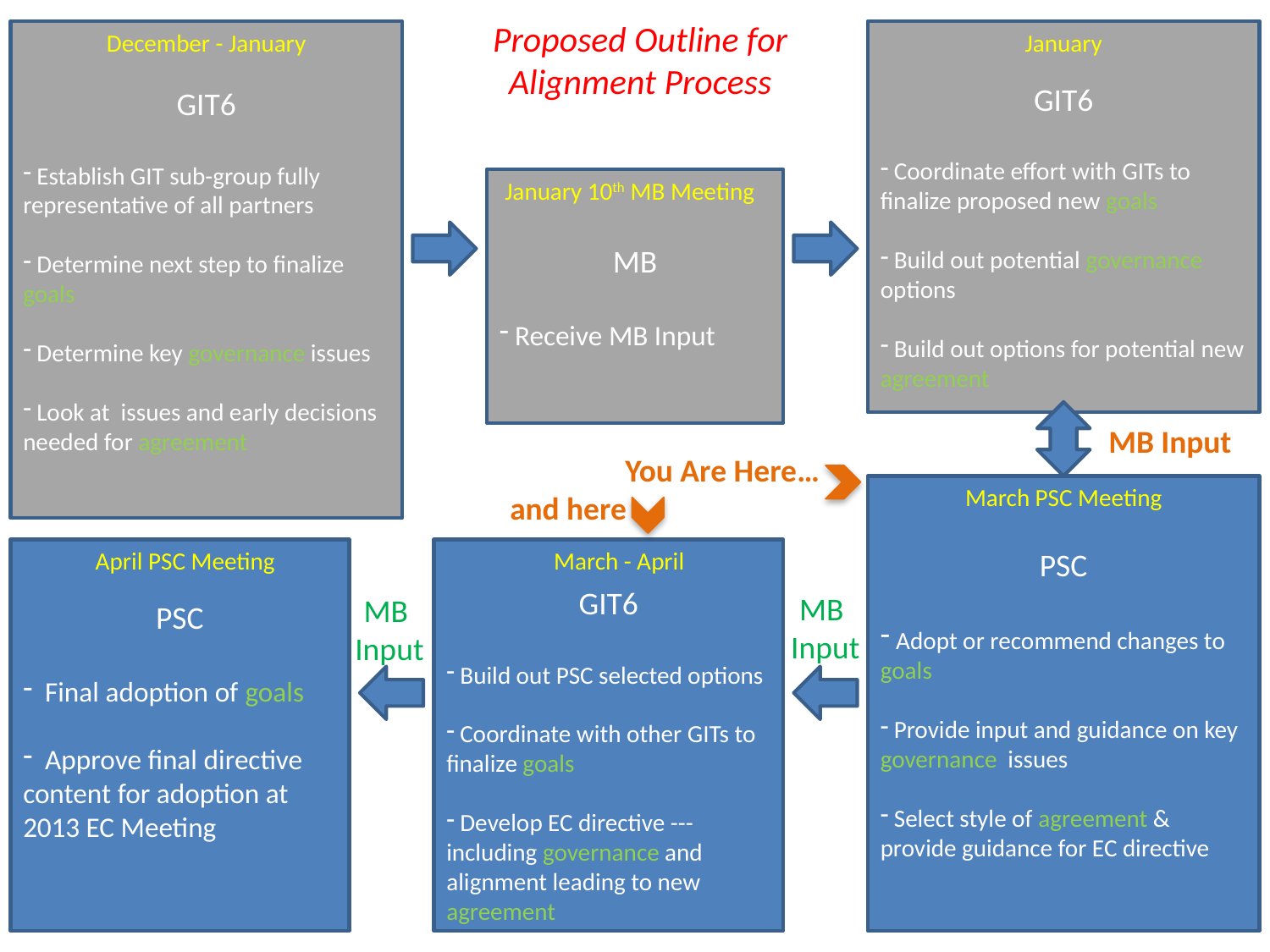

Proposed Outline for Alignment Process

GIT6

 Establish GIT sub-group fully representative of all partners

 Determine next step to finalize goals

 Determine key governance issues

 Look at  issues and early decisions needed for agreement
December - January

GIT6

 Coordinate effort with GITs to finalize proposed new goals

 Build out potential governance options

 Build out options for potential new agreement
January
MB

 Receive MB Input
January 10th MB Meeting

MB Input
                You Are Here…
and here

March PSC Meeting
PSC

 Adopt or recommend changes to goals

 Provide input and guidance on key governance  issues

 Select style of agreement & provide guidance for EC directive

PSC

  Final adoption of goals

  Approve final directive content for adoption at 2013 EC Meeting

April PSC Meeting

GIT6

 Build out PSC selected options

 Coordinate with other GITs to finalize goals

 Develop EC directive ---including governance and alignment leading to new agreement
March - April
MB
Input
MB
Input

2